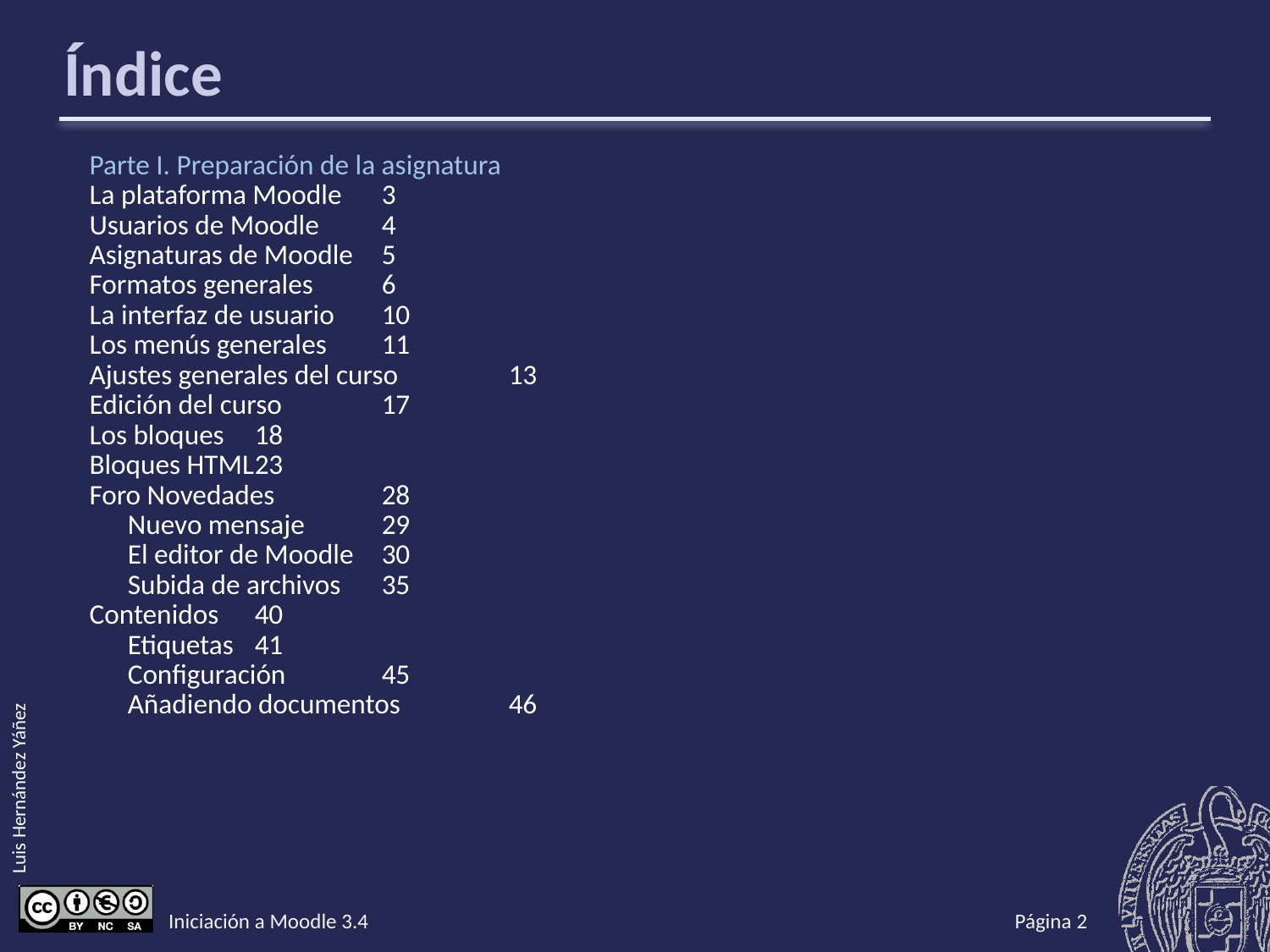

# Índice
Parte I. Preparación de la asignatura
La plataforma Moodle	3
Usuarios de Moodle	4
Asignaturas de Moodle	5
Formatos generales	6
La interfaz de usuario	10
Los menús generales	11
Ajustes generales del curso	13
Edición del curso	17
Los bloques	18
Bloques HTML	23
Foro Novedades	28
	Nuevo mensaje	29
	El editor de Moodle	30
	Subida de archivos	35
Contenidos	40
	Etiquetas	41
	Configuración	45
	Añadiendo documentos	46

Iniciación a Moodle 3.4
Página 2